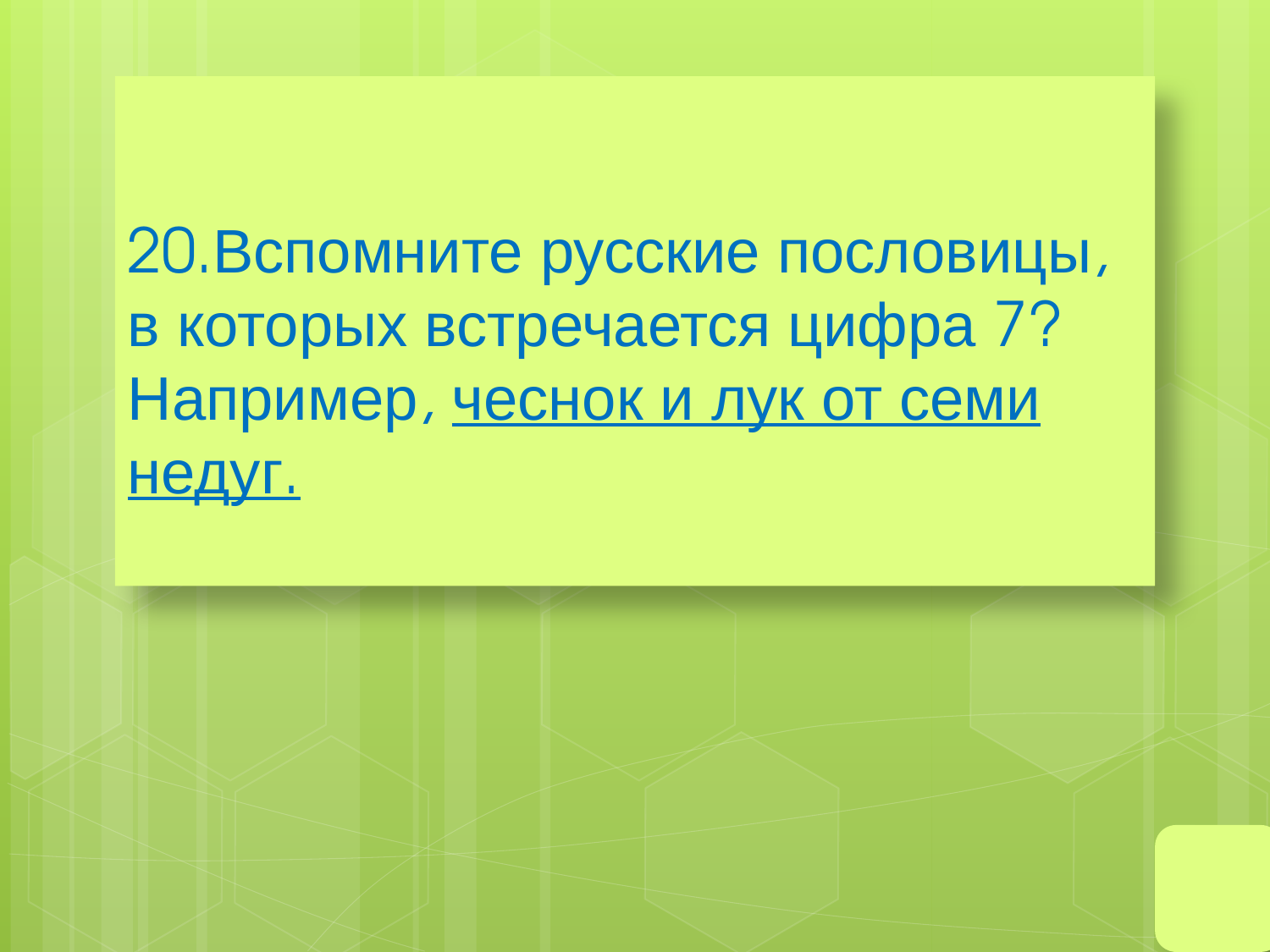

# 20.Вспомните русские пословицы, в которых встречается цифра 7? Например, чеснок и лук от семи недуг.